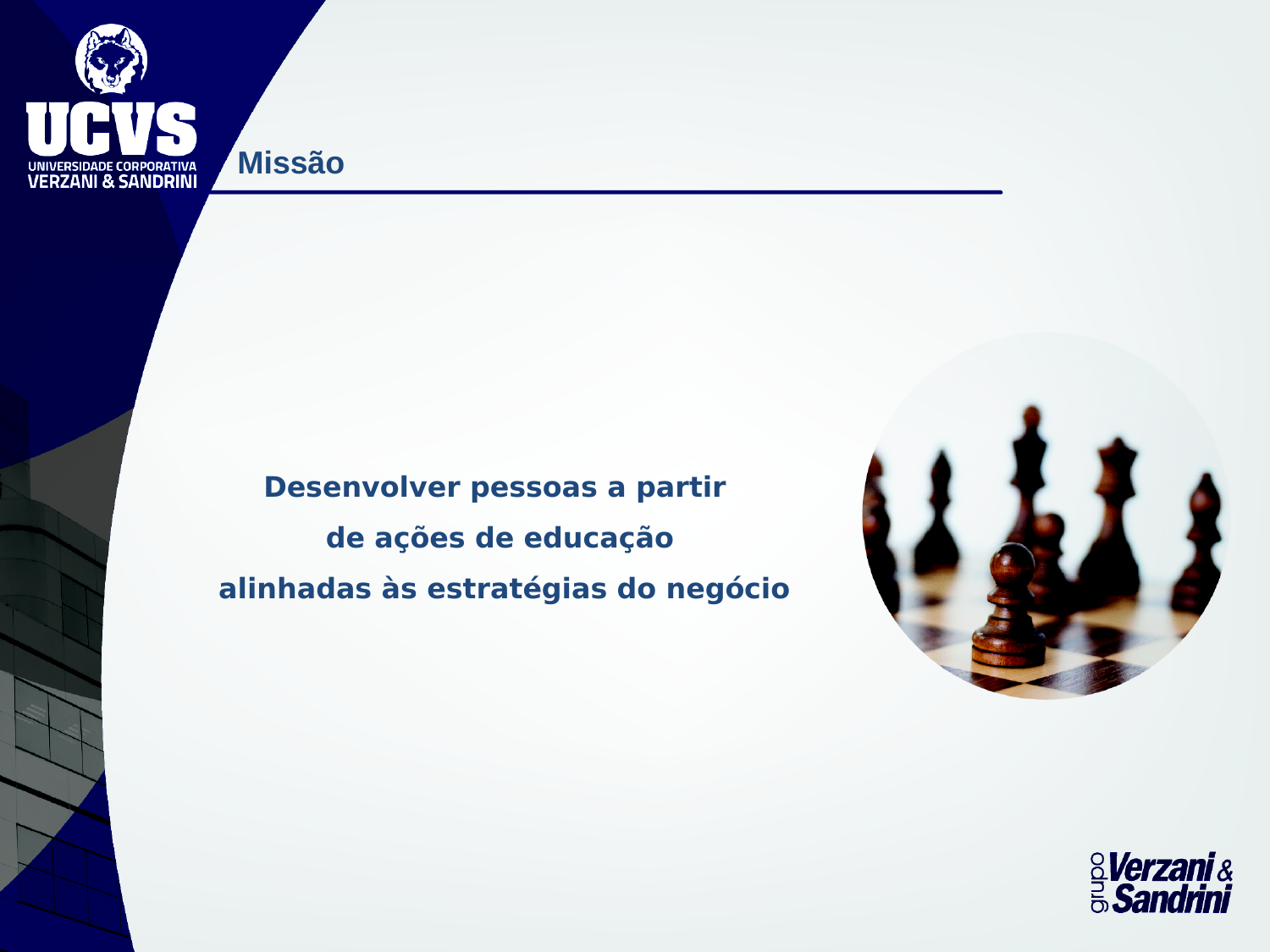

Missão
Desenvolver pessoas a partir
de ações de educação
 alinhadas às estratégias do negócio